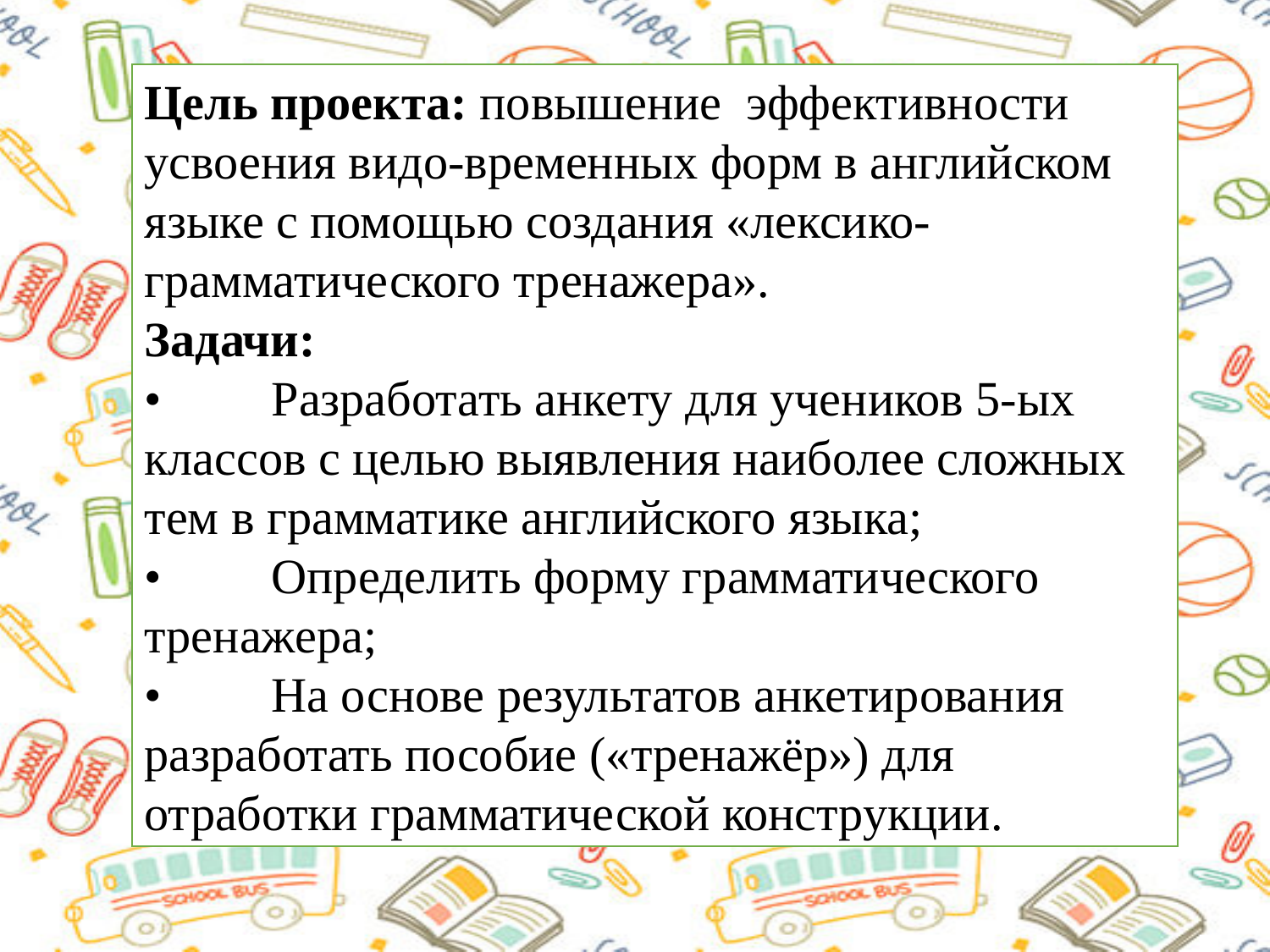

Цель проекта: повышение  эффективности усвоения видо-временных форм в английском языке с помощью создания «лексико-грамматического тренажера».
Задачи:
•	Разработать анкету для учеников 5-ых классов с целью выявления наиболее сложных тем в грамматике английского языка;
•	Определить форму грамматического тренажера;
•	На основе результатов анкетирования разработать пособие («тренажёр») для отработки грамматической конструкции.